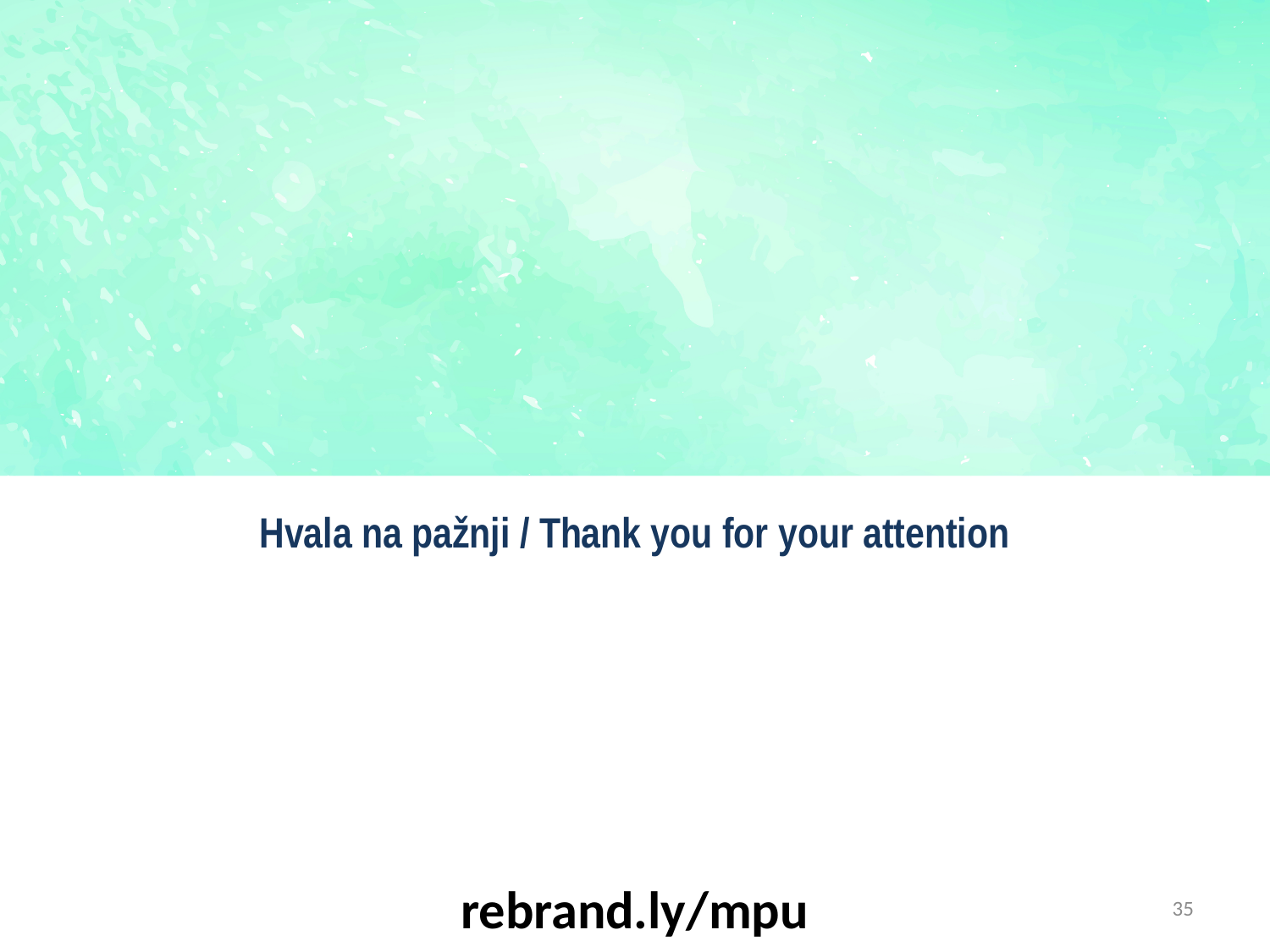

# Hvala na pažnji / Thank you for your attention
rebrand.ly/mpu
35